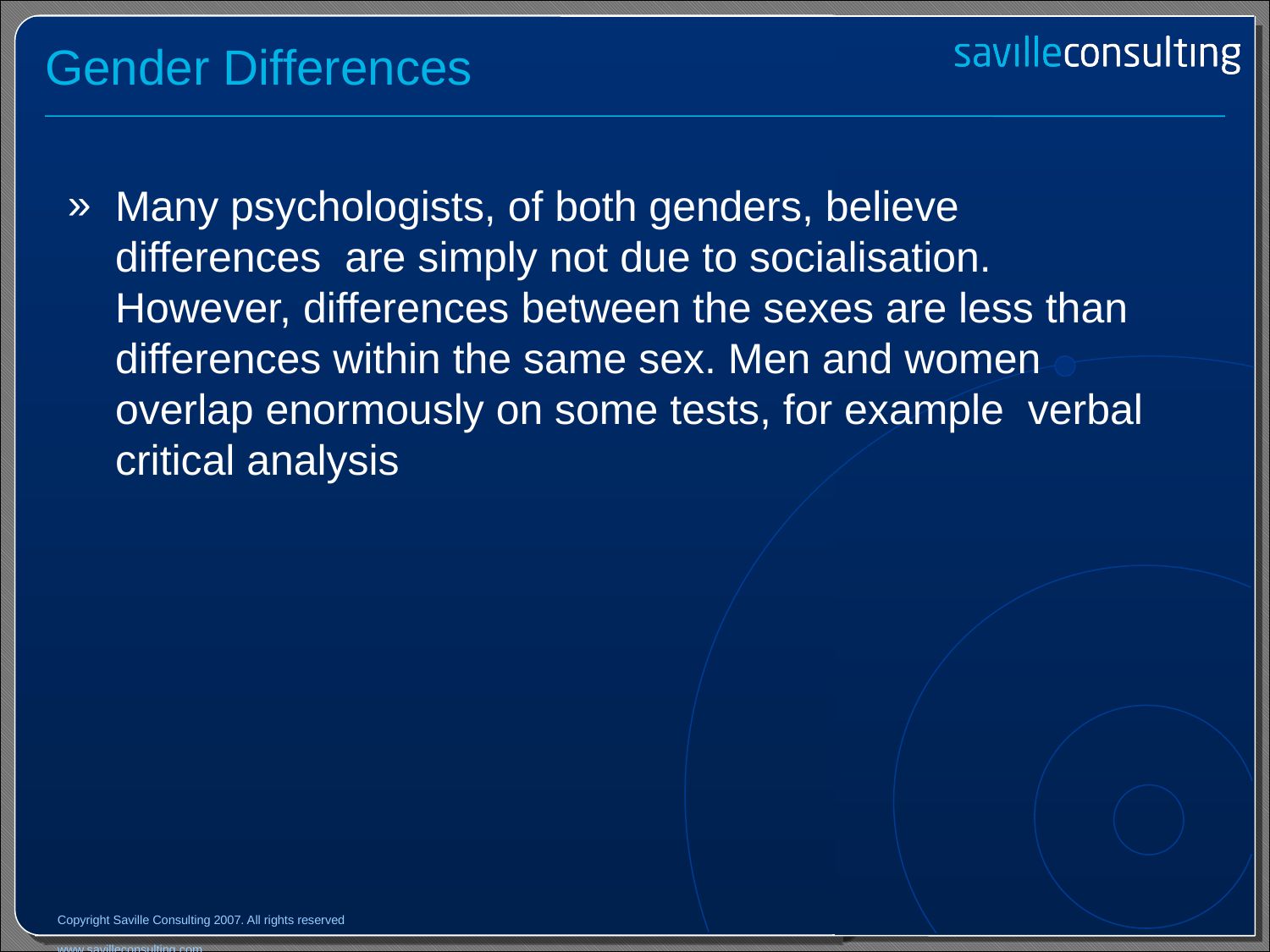

# Gender Differences

Many psychologists, of both genders, believe differences  are simply not due to socialisation. However, differences between the sexes are less than differences within the same sex. Men and women overlap enormously on some tests, for example  verbal critical analysis